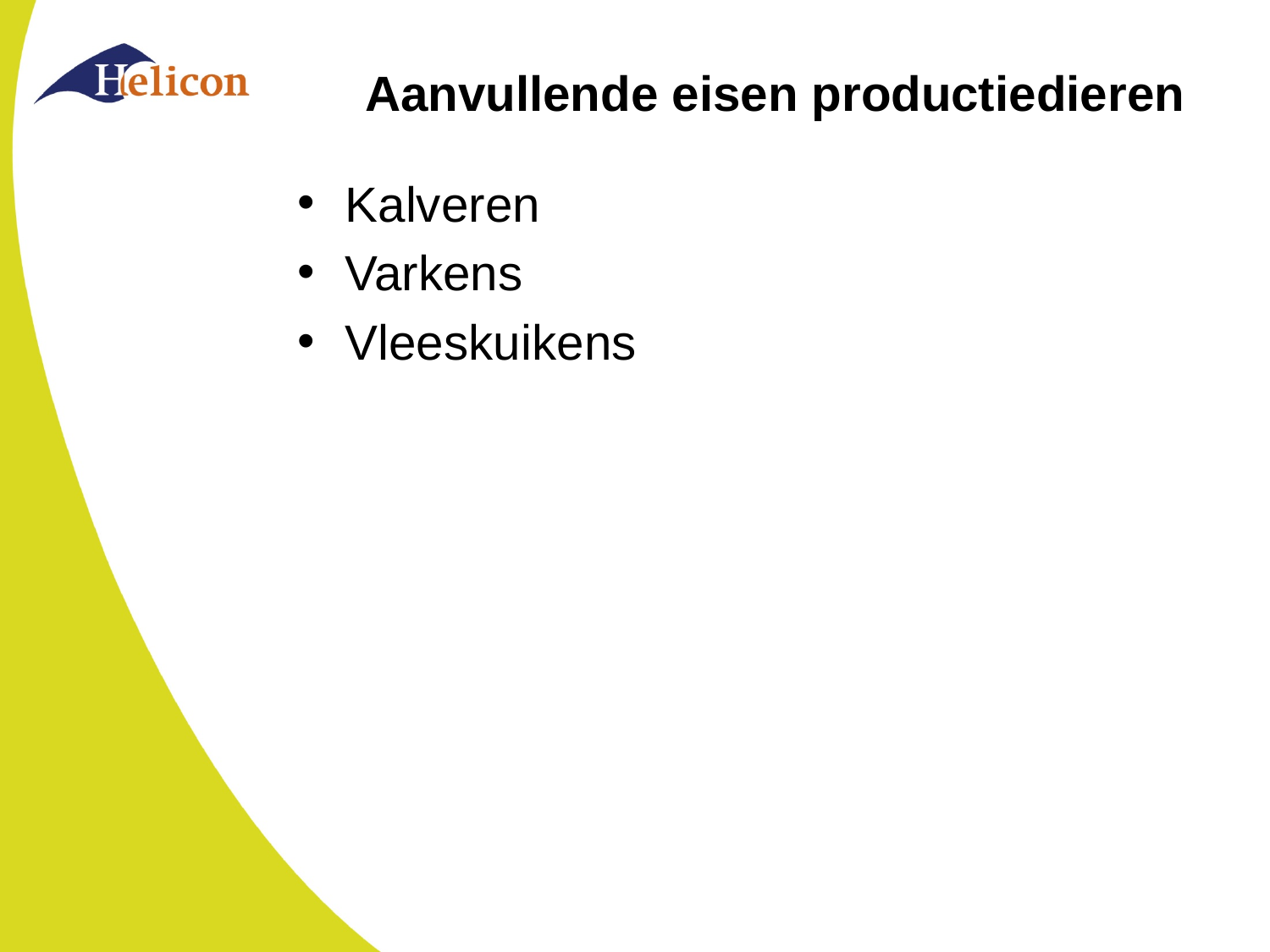

# Aanvullende eisen productiedieren
Kalveren
Varkens
Vleeskuikens